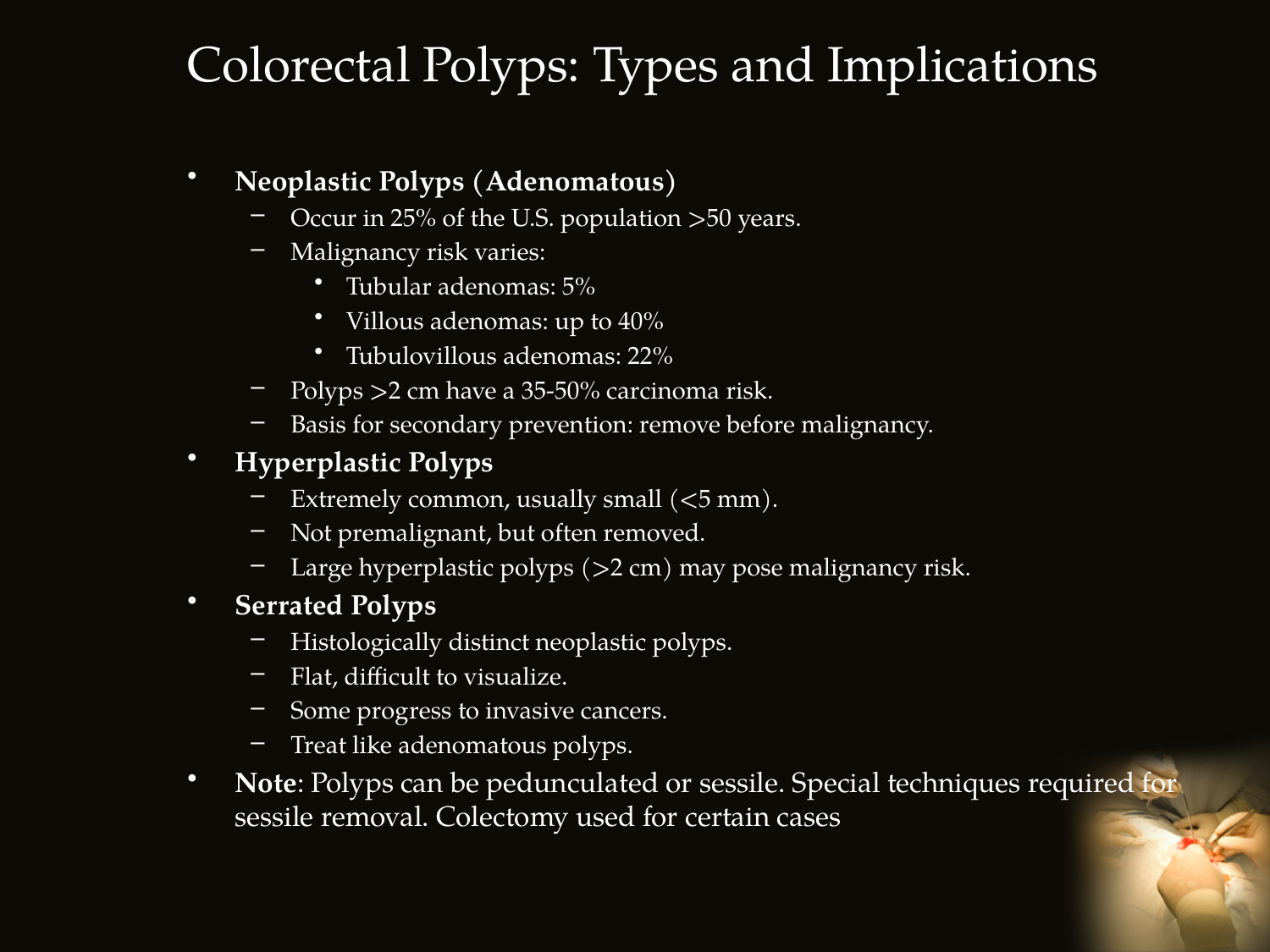

# Colorectal Polyps: Types and Implications
Neoplastic Polyps (Adenomatous)
Occur in 25% of the U.S. population >50 years.
Malignancy risk varies:
Tubular adenomas: 5%
Villous adenomas: up to 40%
Tubulovillous adenomas: 22%
Polyps >2 cm have a 35-50% carcinoma risk.
Basis for secondary prevention: remove before malignancy.
Hyperplastic Polyps
Extremely common, usually small (<5 mm).
Not premalignant, but often removed.
Large hyperplastic polyps (>2 cm) may pose malignancy risk.
Serrated Polyps
Histologically distinct neoplastic polyps.
Flat, difficult to visualize.
Some progress to invasive cancers.
Treat like adenomatous polyps.
Note: Polyps can be pedunculated or sessile. Special techniques required for sessile removal. Colectomy used for certain cases